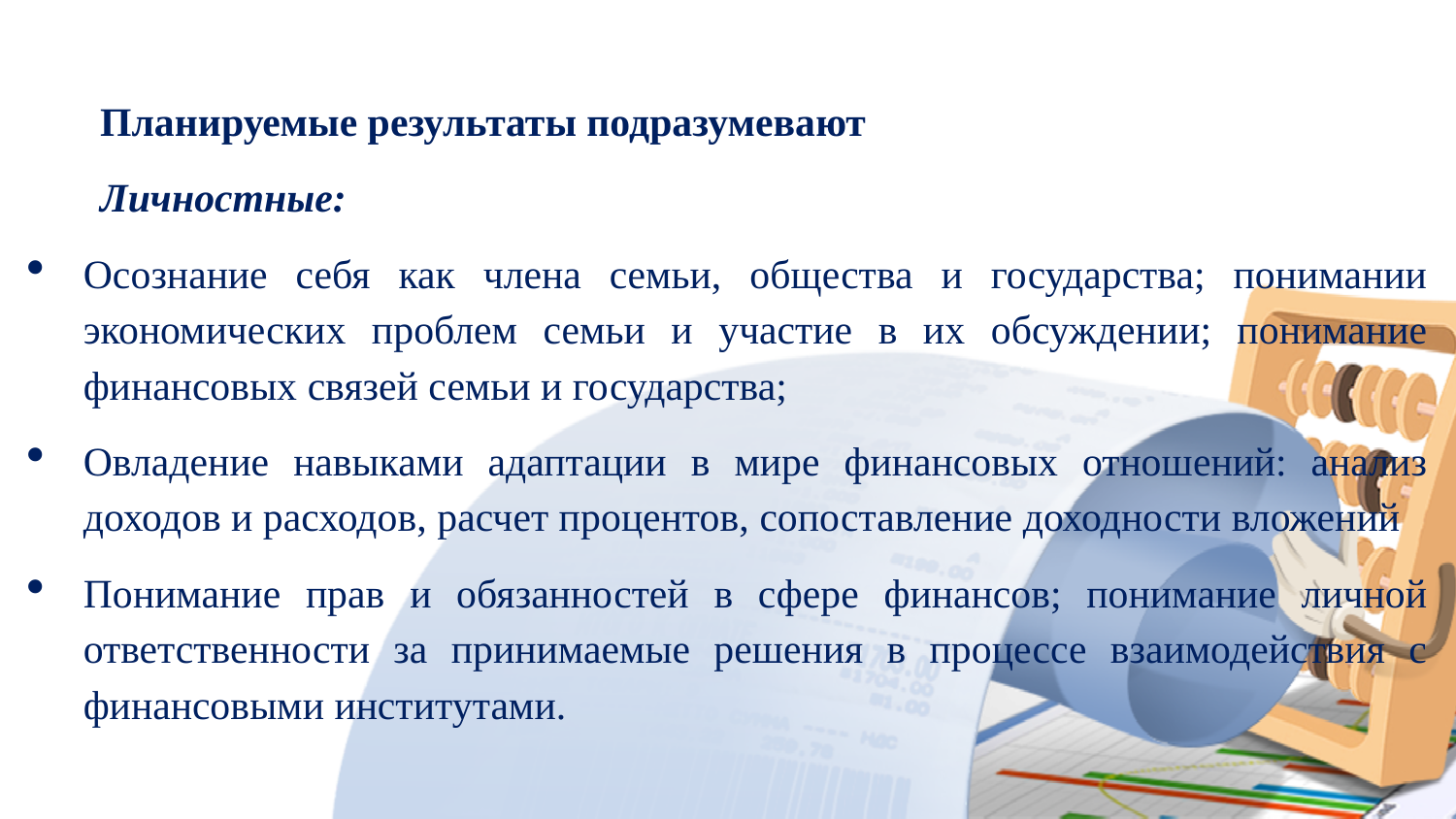

Планируемые результаты подразумевают
Личностные:
Осознание себя как члена семьи, общества и государства; понимании экономических проблем семьи и участие в их обсуждении; понимание финансовых связей семьи и государства;
Овладение навыками адаптации в мире финансовых отношений: анализ доходов и расходов, расчет процентов, сопоставление доходности вложений
Понимание прав и обязанностей в сфере финансов; понимание личной ответственности за принимаемые решения в процессе взаимодействия с финансовыми институтами.